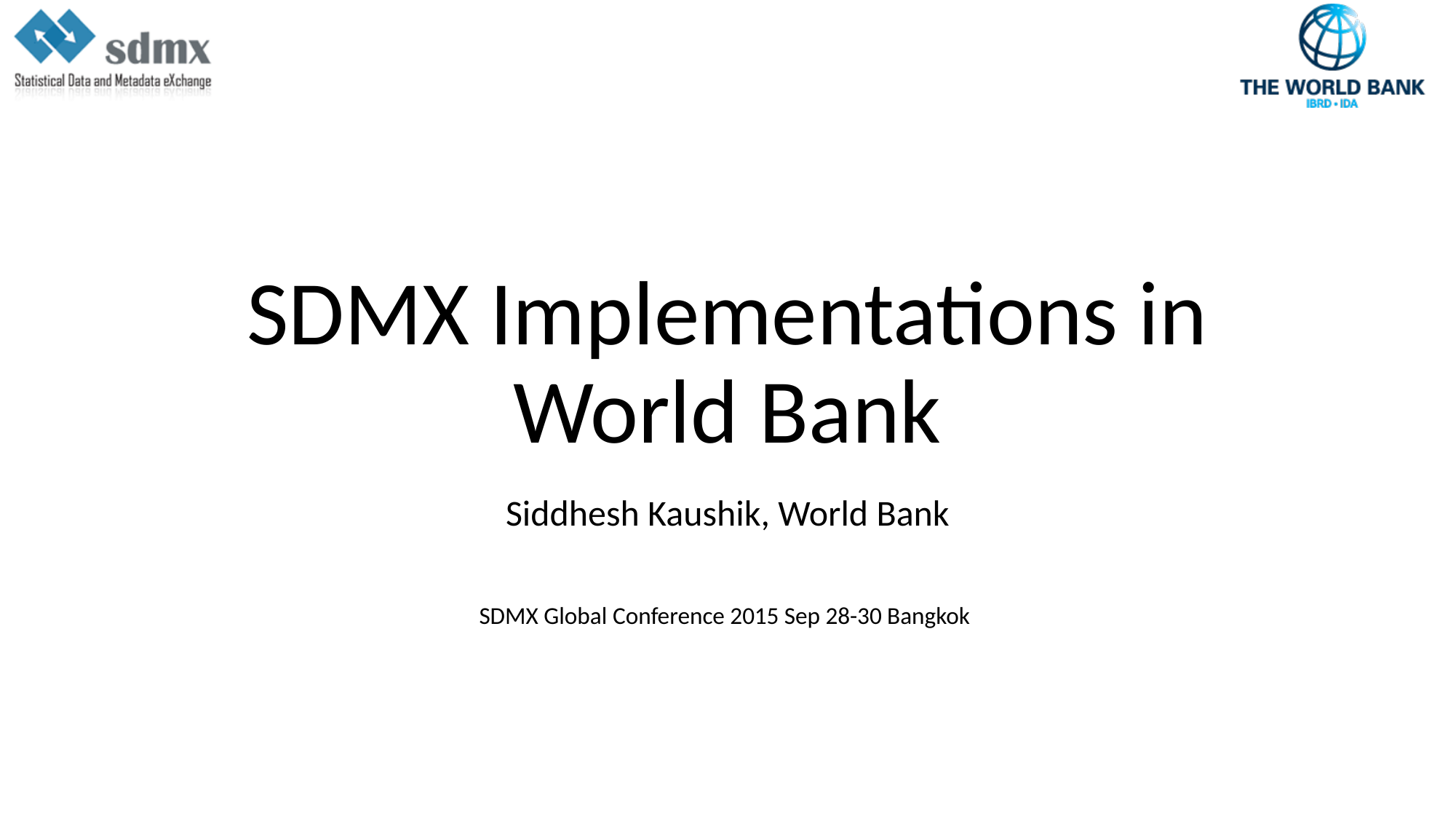

# SDMX Implementations in World Bank
Siddhesh Kaushik, World Bank

SDMX Global Conference 2015 Sep 28-30 Bangkok